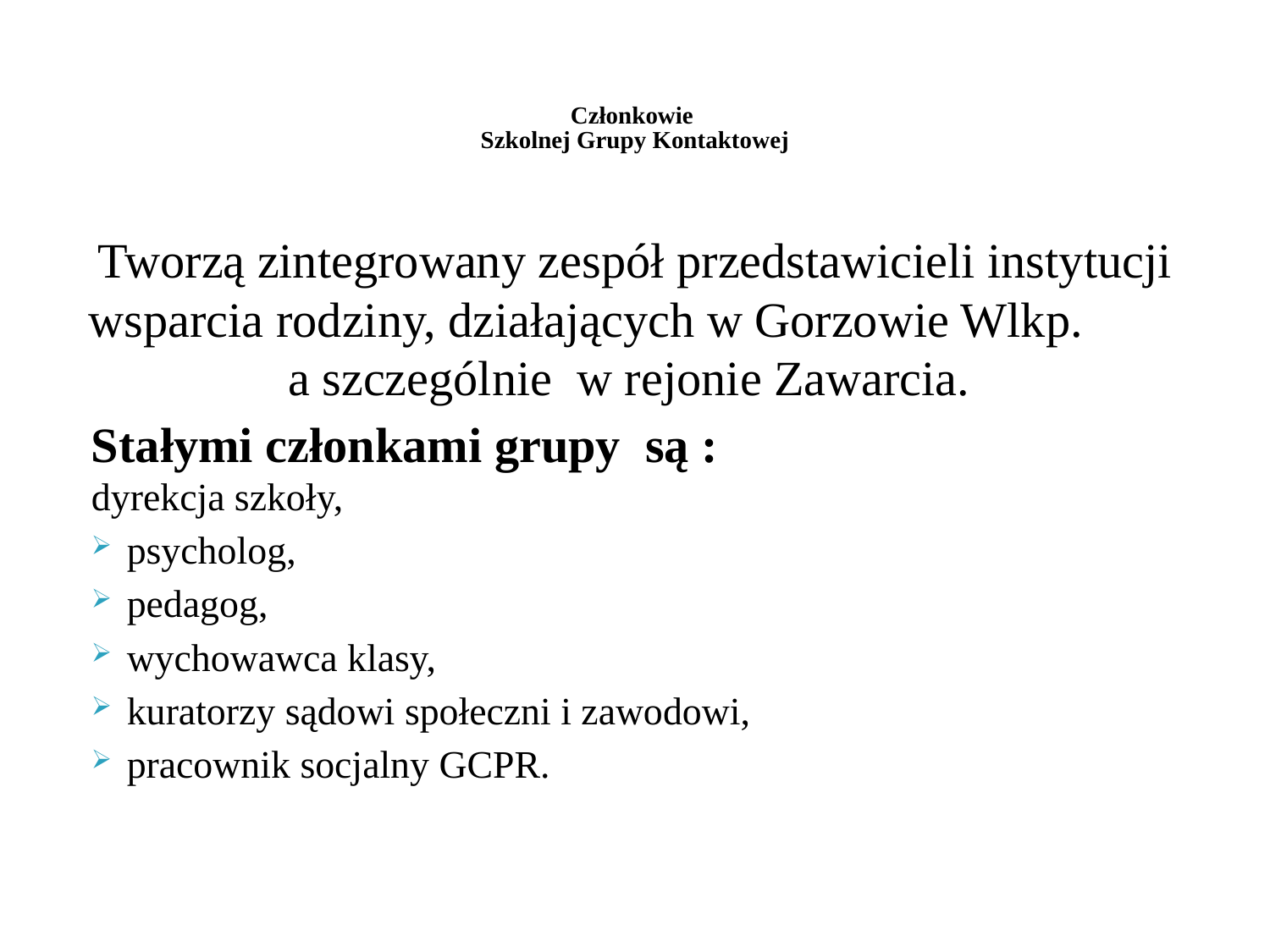

# Członkowie Szkolnej Grupy Kontaktowej
Tworzą zintegrowany zespół przedstawicieli instytucji wsparcia rodziny, działających w Gorzowie Wlkp.         a szczególnie  w rejonie Zawarcia.
Stałymi członkami grupy  są :
dyrekcja szkoły,
psycholog,
pedagog,
wychowawca klasy,
kuratorzy sądowi społeczni i zawodowi,
pracownik socjalny GCPR.